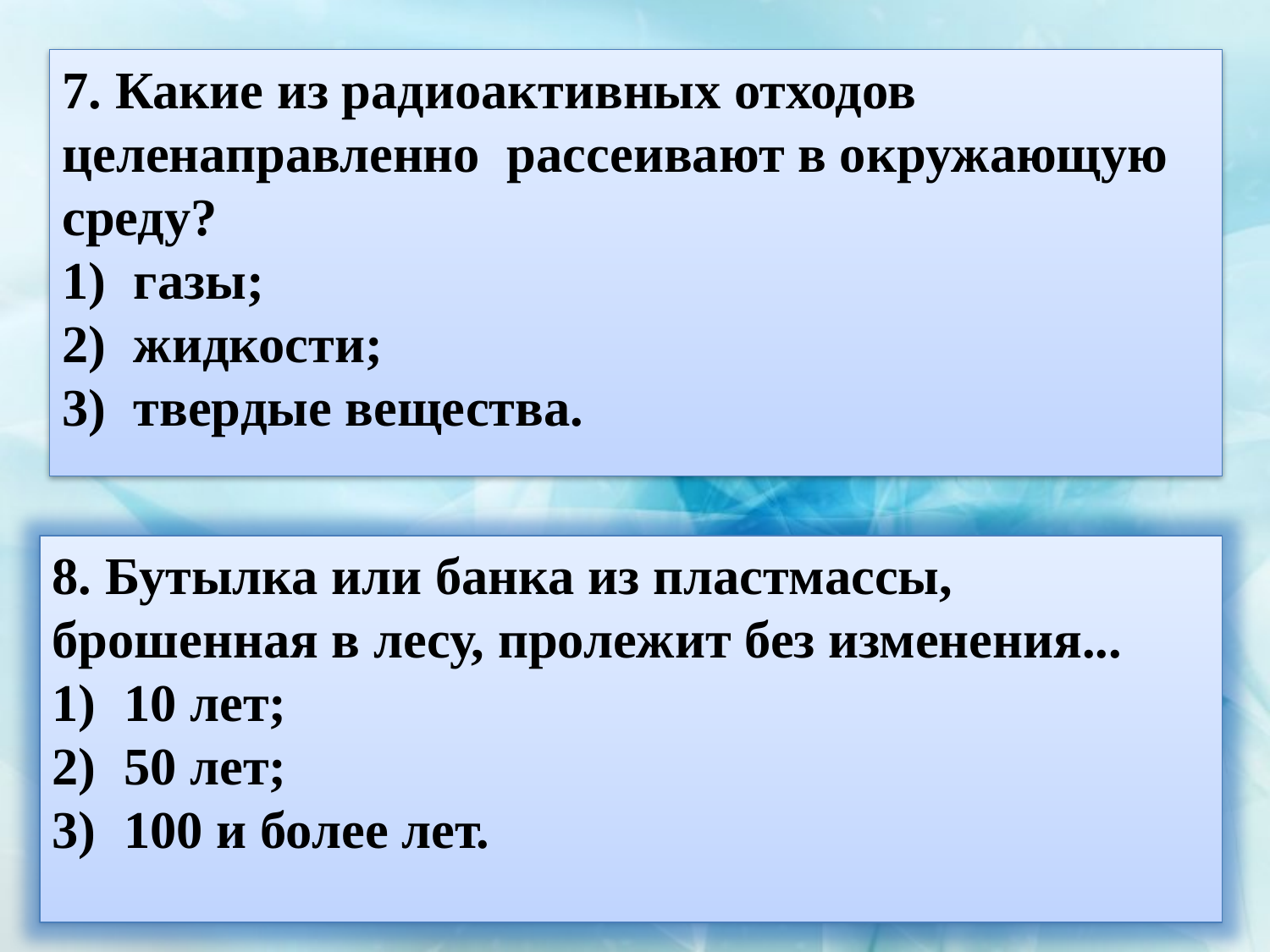

7. Какие из радиоактивных отходов целенаправленно  рассеивают в окружающую среду?
газы;
жидкости;
твердые вещества.

8. Бутылка или банка из пластмассы, брошенная в лесу, пролежит без изменения...
10 лет;
50 лет;
100 и более лет.